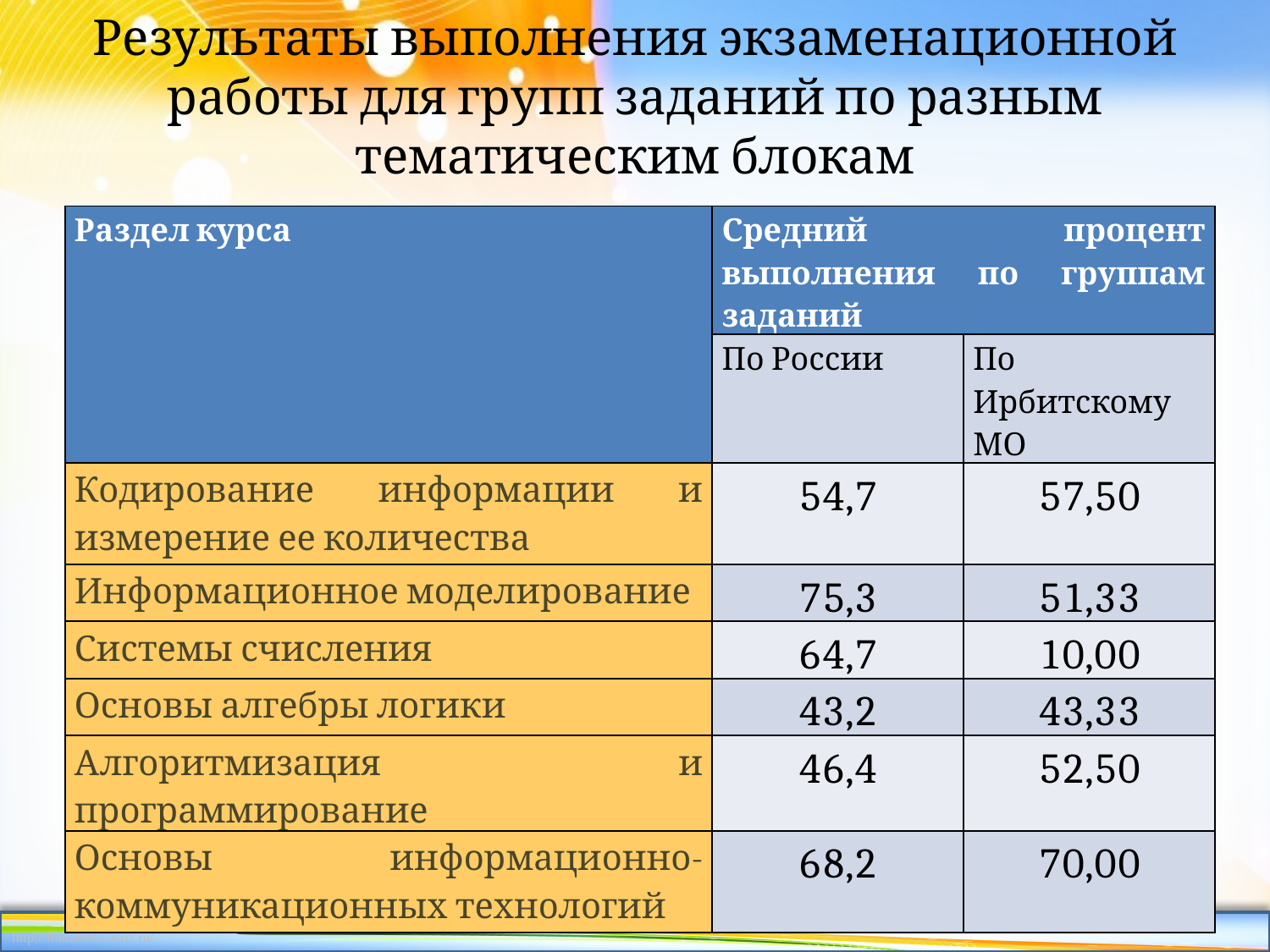

# Результаты выполнения экзаменационной работы для групп заданий по разным тематическим блокам
| Раздел курса | Средний процент выполнения по группам заданий |  |
| --- | --- | --- |
|  | По России | По Ирбитскому МО |
| Кодирование информации и измерение ее количества | 54,7 | 57,50 |
| Информационное моделирование | 75,3 | 51,33 |
| Системы счисления | 64,7 | 10,00 |
| Основы алгебры логики | 43,2 | 43,33 |
| Алгоритмизация и программирование | 46,4 | 52,50 |
| Основы информационно-коммуникационных технологий | 68,2 | 70,00 |